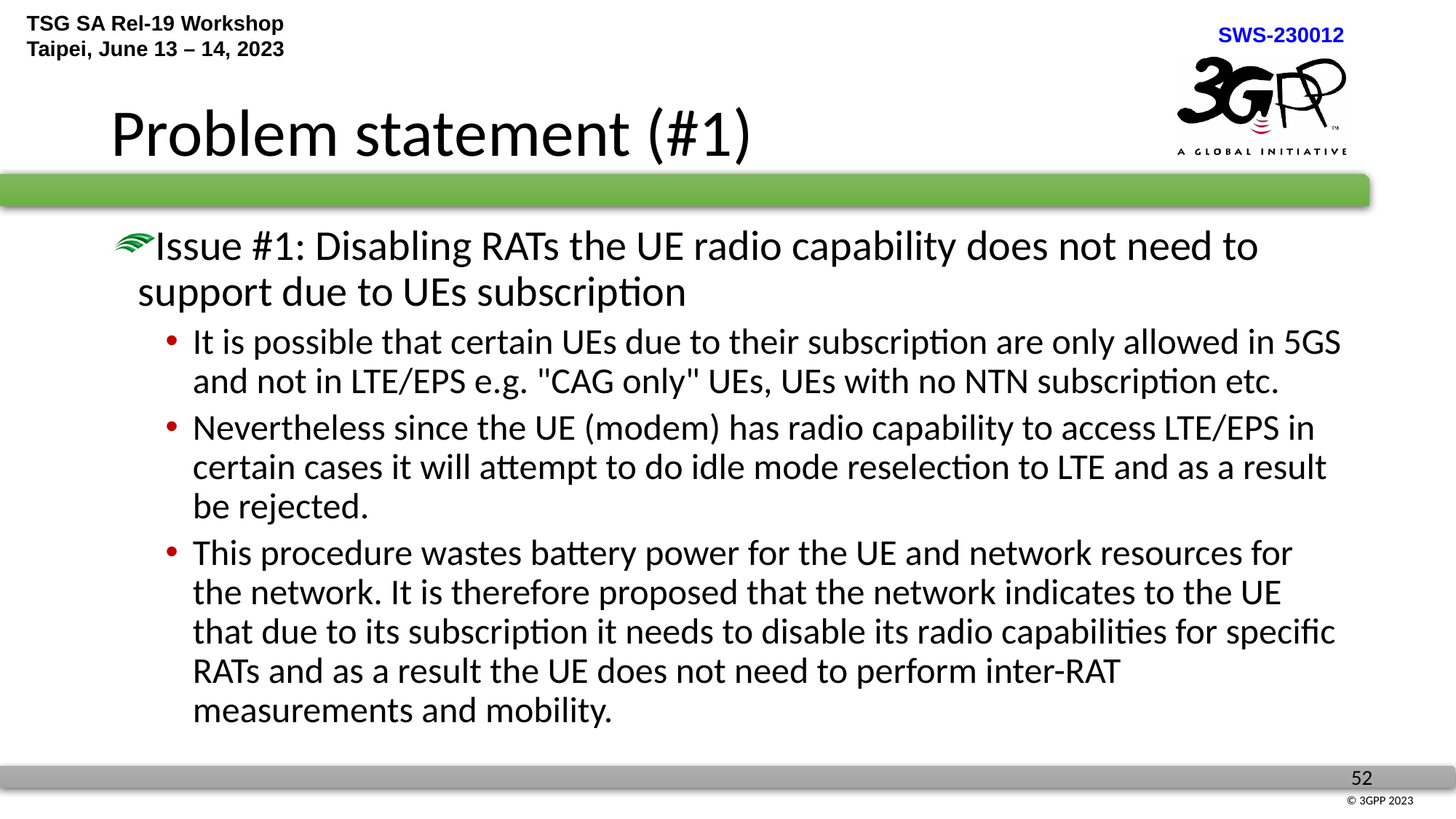

# Problem statement (#1)
Issue #1: Disabling RATs the UE radio capability does not need to support due to UEs subscription
It is possible that certain UEs due to their subscription are only allowed in 5GS and not in LTE/EPS e.g. "CAG only" UEs, UEs with no NTN subscription etc.
Nevertheless since the UE (modem) has radio capability to access LTE/EPS in certain cases it will attempt to do idle mode reselection to LTE and as a result be rejected.
This procedure wastes battery power for the UE and network resources for the network. It is therefore proposed that the network indicates to the UE that due to its subscription it needs to disable its radio capabilities for specific RATs and as a result the UE does not need to perform inter-RAT measurements and mobility.